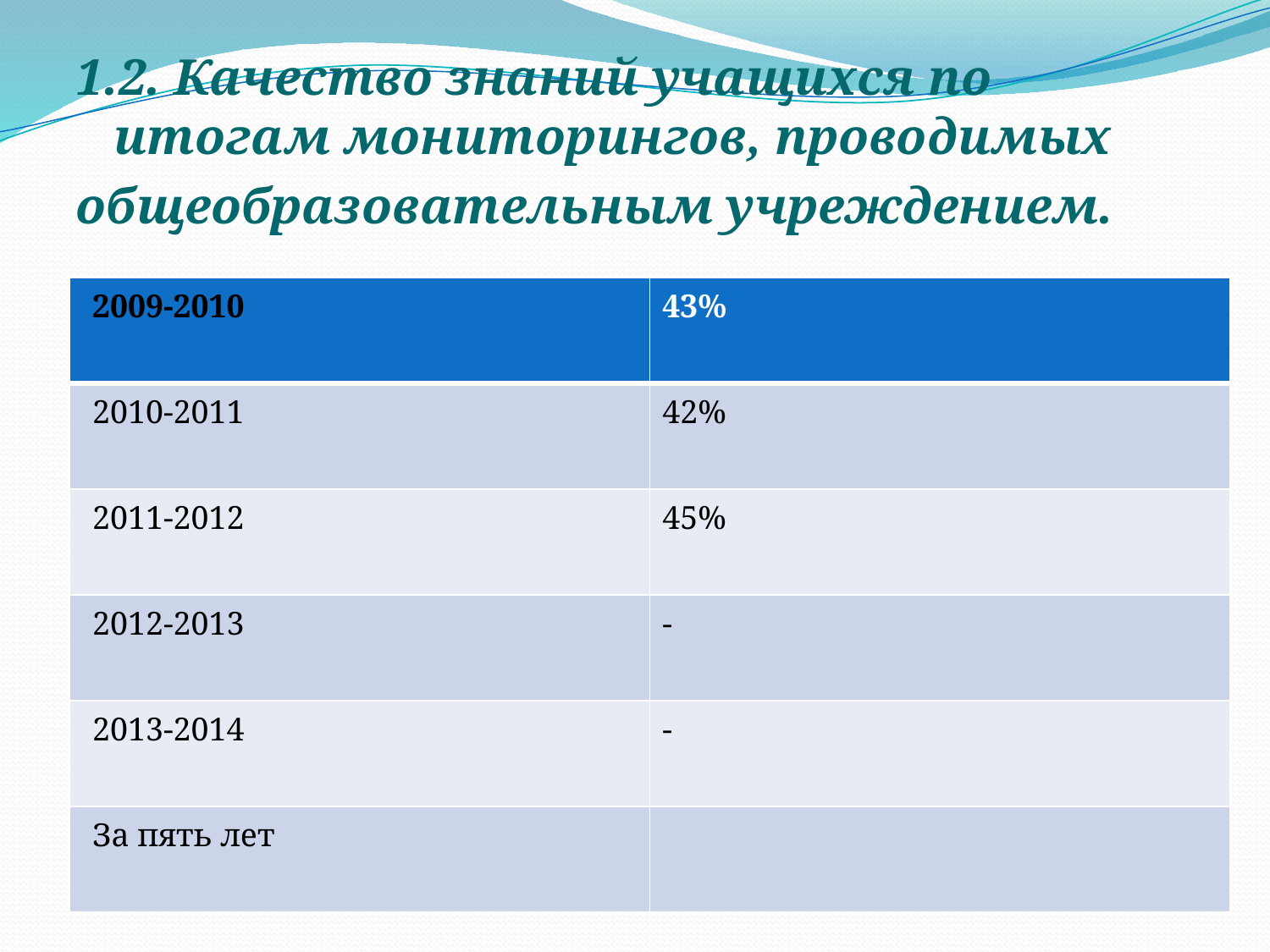

1.2. Качество знаний учащихся по итогам мониторингов, проводимых
общеобразовательным учреждением.

| 2009-2010 | 43% |
| --- | --- |
| 2010-2011 | 42% |
| 2011-2012 | 45% |
| 2012-2013 | - |
| 2013-2014 | - |
| За пять лет |  |